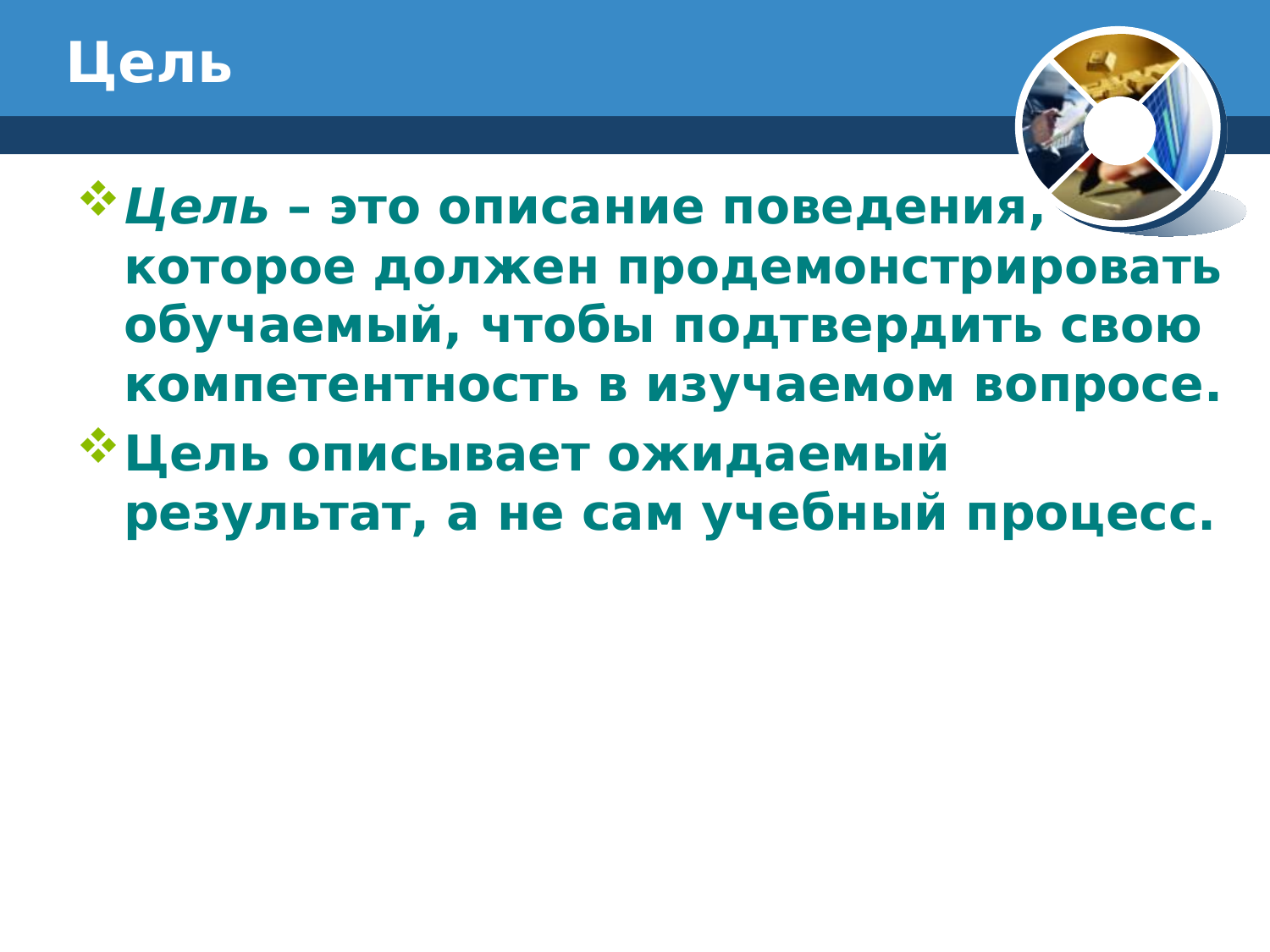

# Цель
Цель – это описание поведения, которое должен продемонстрировать обучаемый, чтобы подтвердить свою компетентность в изучаемом вопросе.
Цель описывает ожидаемый результат, а не сам учебный процесс.